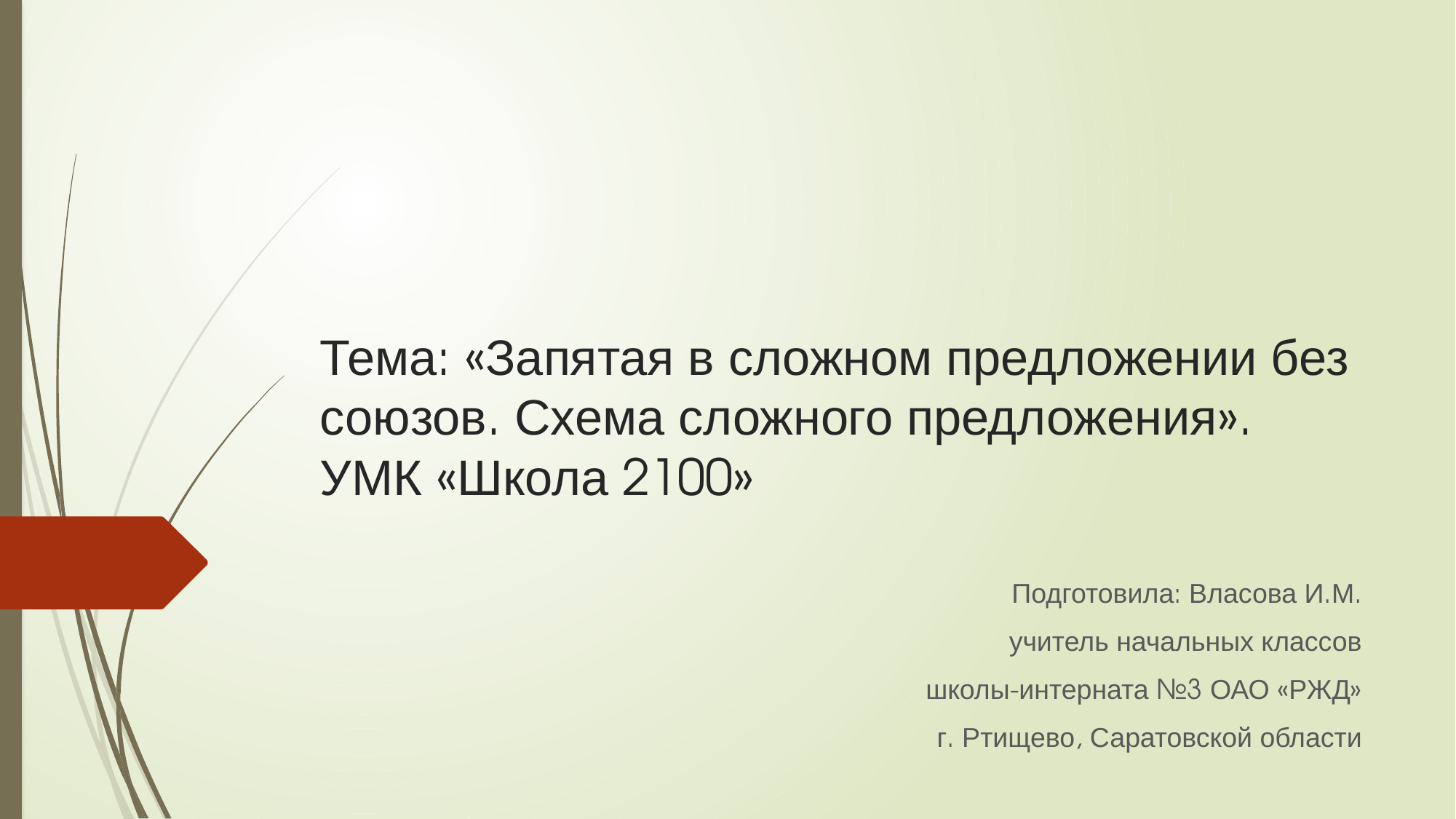

# Тема: «Запятая в сложном предложении без союзов. Схема сложного предложения». УМК «Школа 2100»
Подготовила: Власова И.М.
 учитель начальных классов
 школы-интерната №3 ОАО «РЖД»
 г. Ртищево, Саратовской области